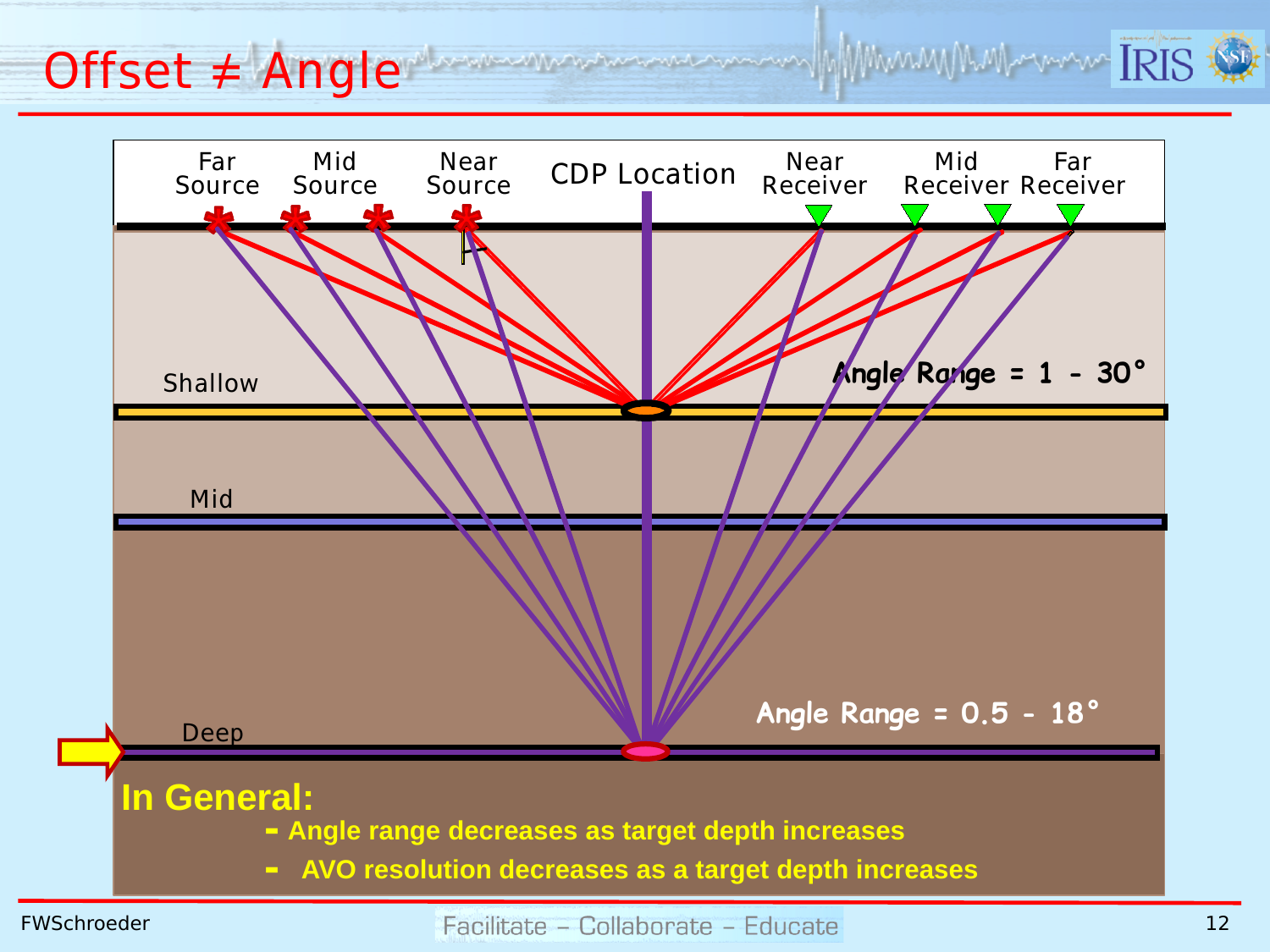

/
# Offset = Angle

Far
Source
Mid
Source
Near
Source
Near
Receiver
Mid
Receiver
Far
Receiver
CDP Location

Angle Range = 1 - 30°
Shallow

Mid

Angle Range = 0.5 - 18°
Deep

In General:
-
Angle range decreases as target depth increases
-
AVO resolution decreases as a target depth increases